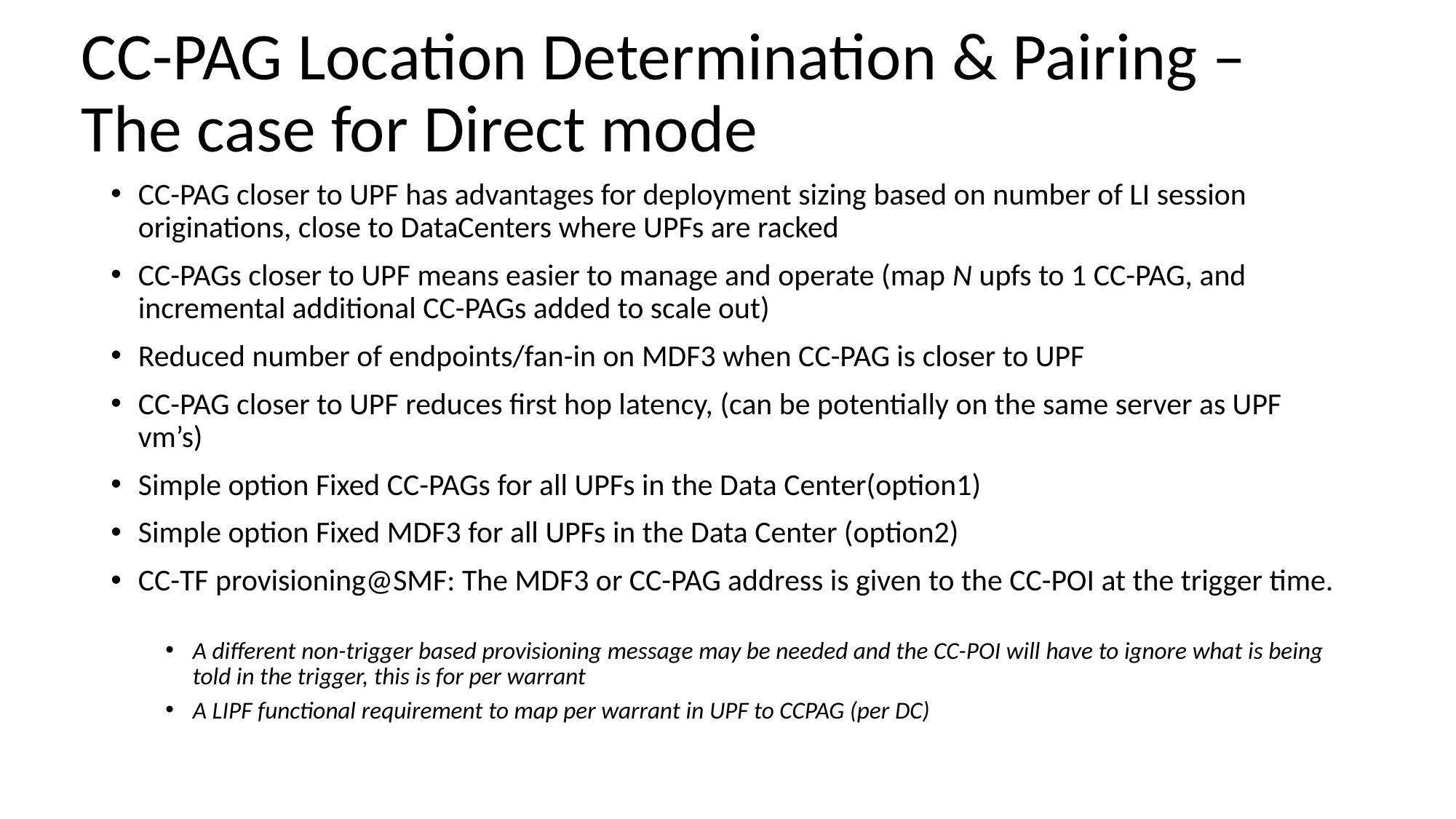

# CC-PAG Location Determination & Pairing – The case for Direct mode
CC-PAG closer to UPF has advantages for deployment sizing based on number of LI session originations, close to DataCenters where UPFs are racked
CC-PAGs closer to UPF means easier to manage and operate (map N upfs to 1 CC-PAG, and incremental additional CC-PAGs added to scale out)
Reduced number of endpoints/fan-in on MDF3 when CC-PAG is closer to UPF
CC-PAG closer to UPF reduces first hop latency, (can be potentially on the same server as UPF vm’s)
Simple option Fixed CC-PAGs for all UPFs in the Data Center(option1)
Simple option Fixed MDF3 for all UPFs in the Data Center (option2)
CC-TF provisioning@SMF: The MDF3 or CC-PAG address is given to the CC-POI at the trigger time.
A different non-trigger based provisioning message may be needed and the CC-POI will have to ignore what is being told in the trigger, this is for per warrant
A LIPF functional requirement to map per warrant in UPF to CCPAG (per DC)